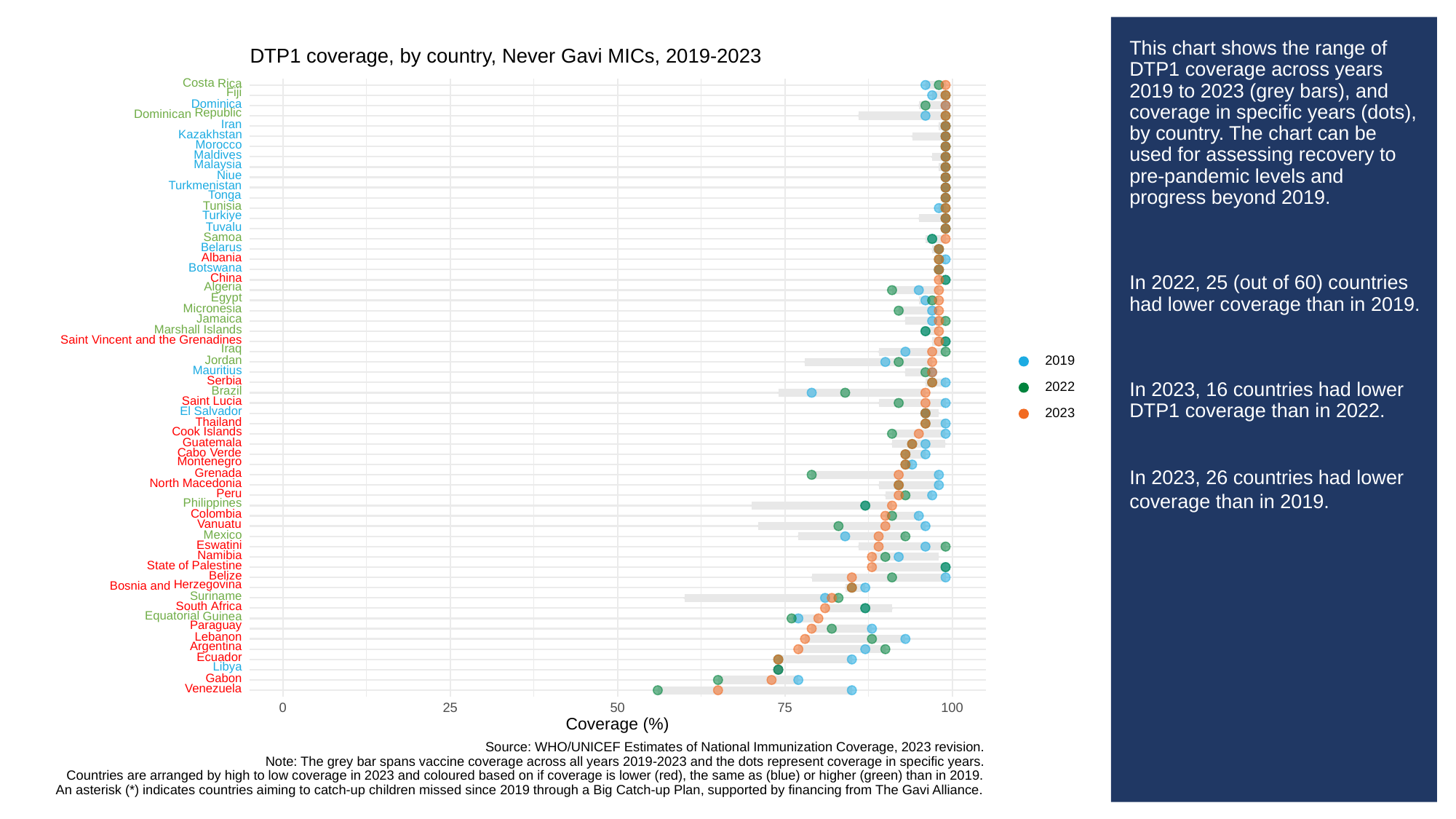

# This chart shows the range of DTP1 coverage across years 2019 to 2023 (grey bars), and coverage in specific years (dots), by country. The chart can be used for assessing recovery to pre-pandemic levels and progress beyond 2019.

In 2022, 25 (out of 60) countries had lower coverage than in 2019.

In 2023, 16 countries had lower DTP1 coverage than in 2022.

In 2023, 26 countries had lower coverage than in 2019.

DTP1 coverage, by country, Never Gavi MICs, 2019-2023

Costa
Rica

Fiji

Dominica

Republic
Dominican

Iran

Kazakhstan

Morocco

Maldives

Malaysia

Niue

Turkmenistan

Tonga

Tunisia

Turkiye

Tuvalu

Samoa

Belarus

Albania

Botswana

China

Algeria

Egypt

Micronesia

Jamaica

Marshall
Islands

Saint
Grenadines
Vincent
and
the

Iraq

Jordan
2019

Mauritius

Serbia

2022

Brazil

Saint
Lucia

Salvador
El

2023

Thailand

Cook
Islands

Guatemala

Cabo
Verde

Montenegro

Grenada

North
Macedonia

Peru

Philippines

Colombia

Vanuatu

Mexico

Eswatini

Namibia

State
of
Palestine

Belize

Herzegovina
Bosnia
and

Suriname

South
Africa

Equatorial
Guinea

Paraguay

Lebanon

Argentina

Ecuador

Libya

Gabon

Venezuela

0
25
50
100
75
Coverage (%)
Source: WHO/UNICEF Estimates of National Immunization Coverage, 2023 revision.
Note: The grey bar spans vaccine coverage across all years 2019-2023 and the dots represent coverage in specific years.
Countries are arranged by high to low coverage in 2023 and coloured based on if coverage is lower (red), the same as (blue) or higher (green) than in 2019.
An asterisk (*) indicates countries aiming to catch-up children missed since 2019 through a Big Catch-up Plan, supported by financing from The Gavi Alliance.